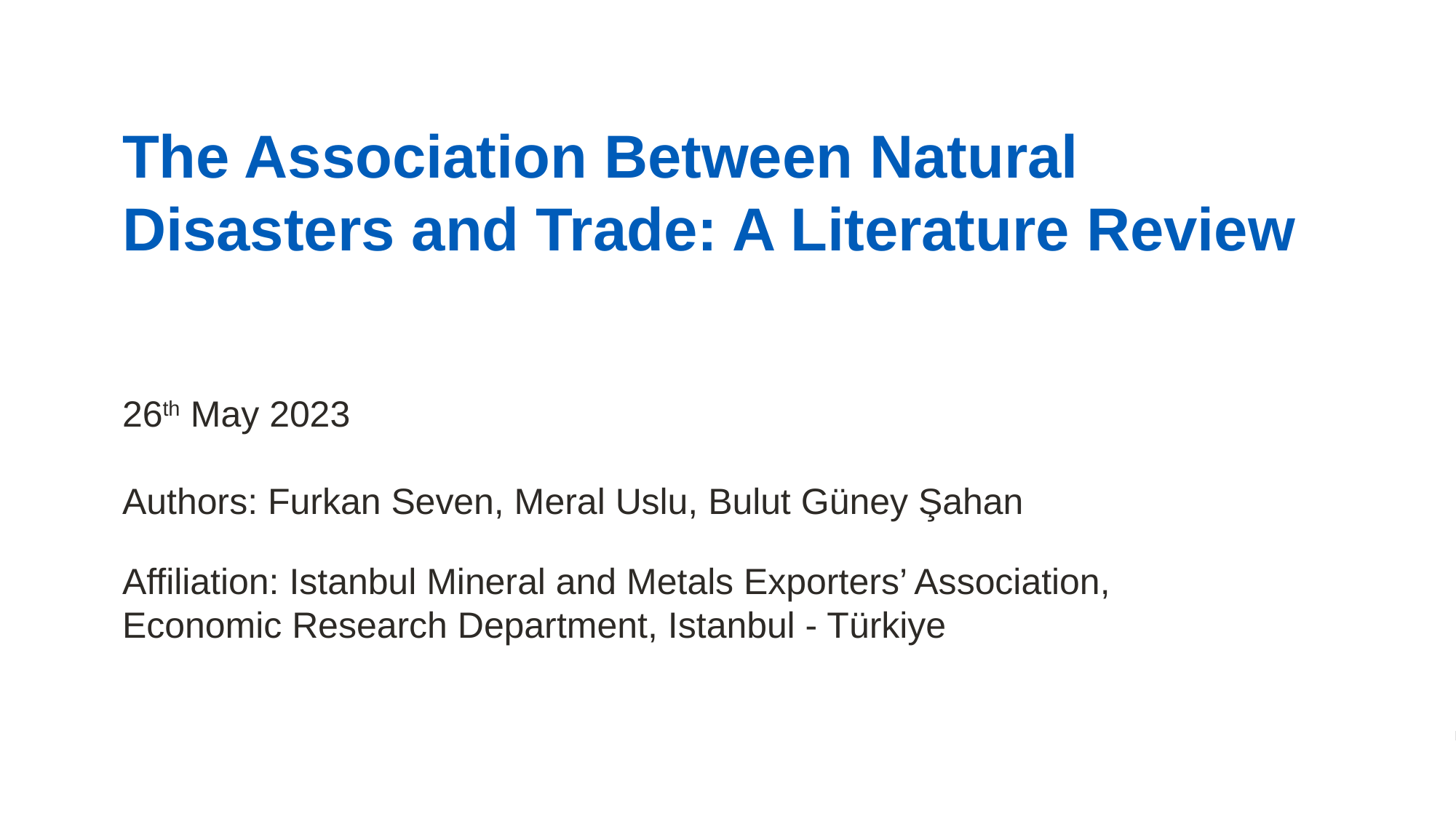

# The Association Between Natural Disasters and Trade: A Literature Review
26th May 2023

Authors: Furkan Seven, Meral Uslu, Bulut Güney Şahan
Affiliation: Istanbul Mineral and Metals Exporters’ Association, 		       Economic Research Department, Istanbul - Türkiye